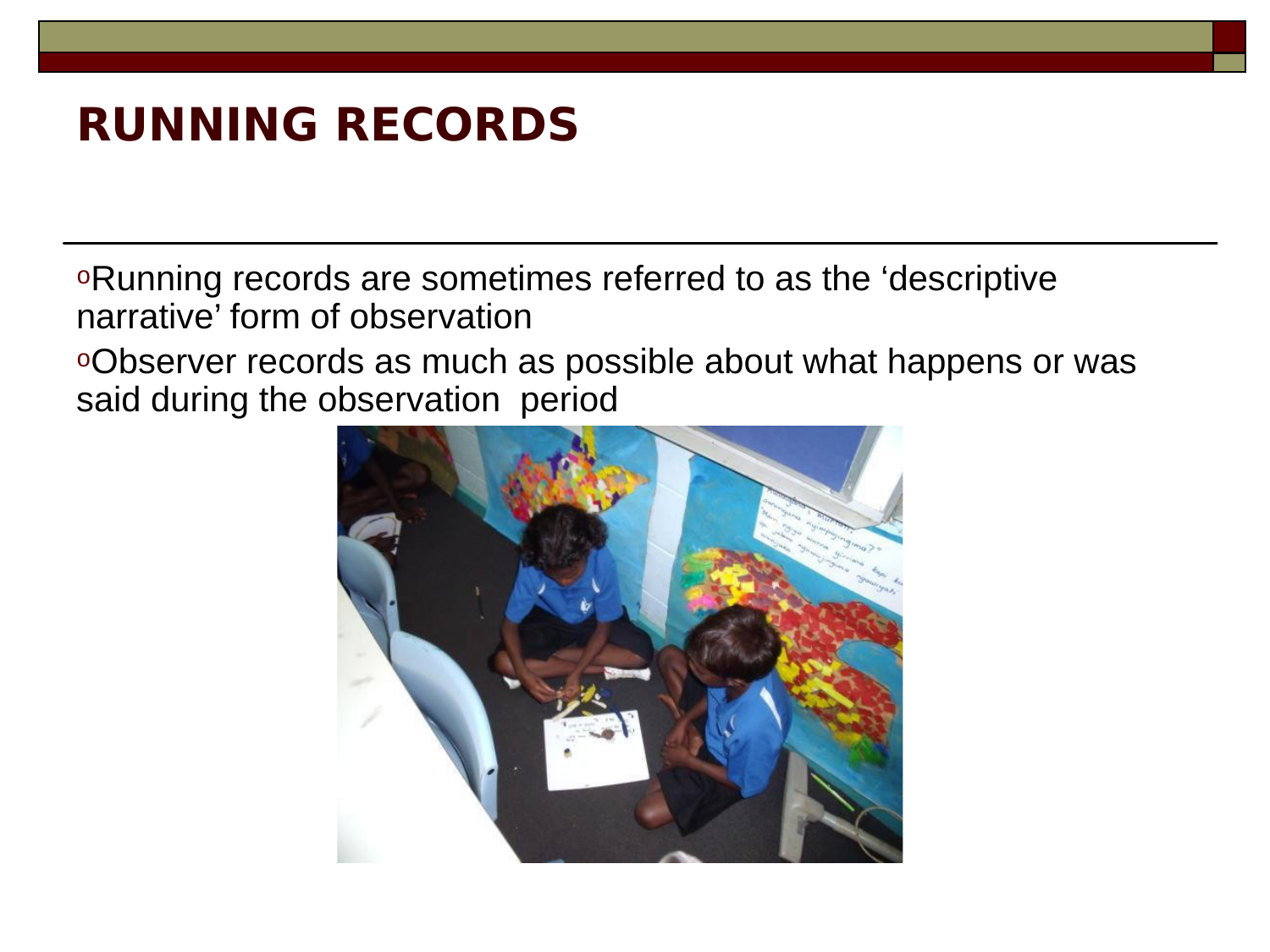

# Running Records
Running records are sometimes referred to as the ‘descriptive narrative’ form of observation
Observer records as much as possible about what happens or was said during the observation  period